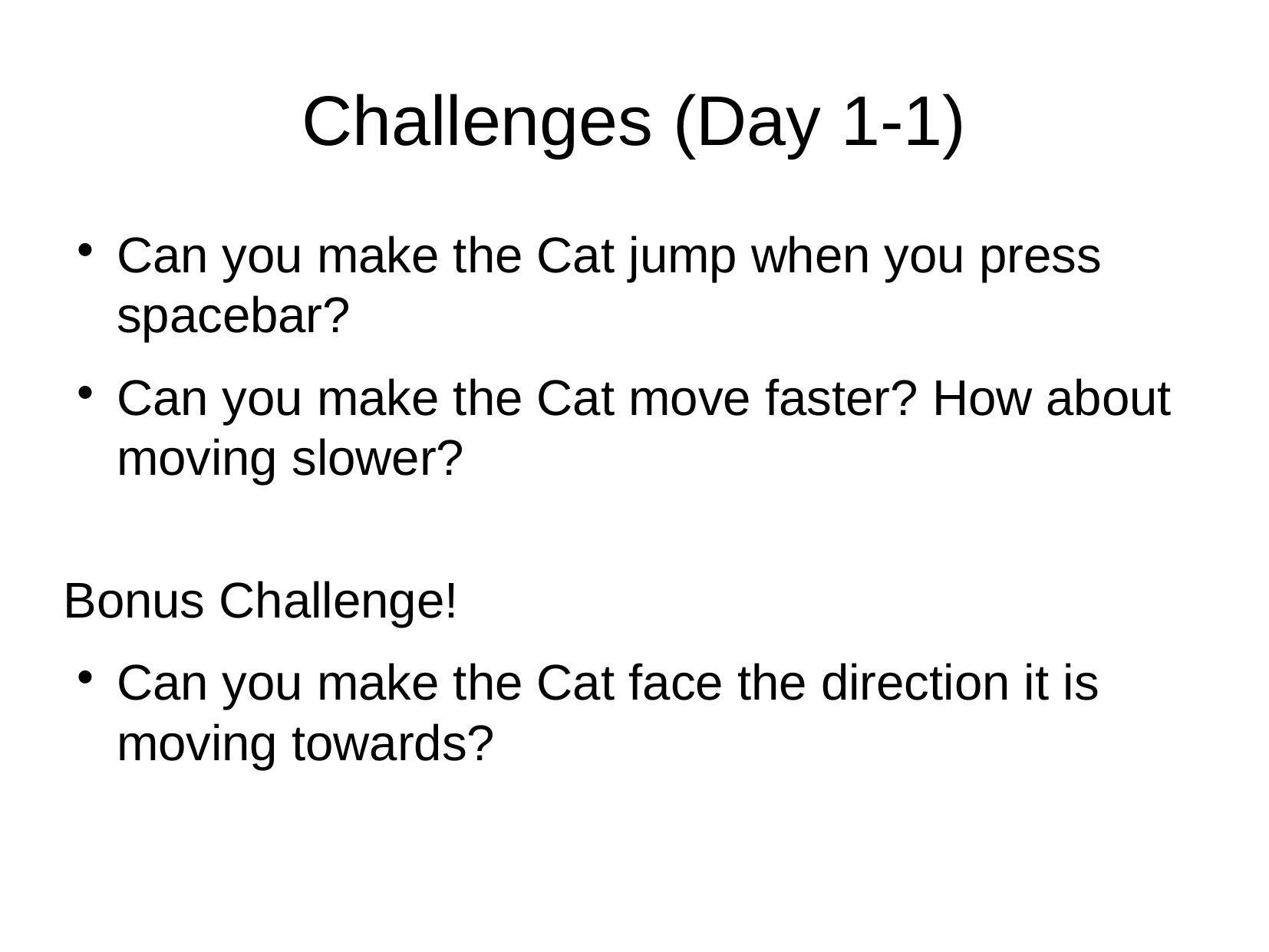

Challenges (Day 1-1)
Can you make the Cat jump when you press spacebar?
Can you make the Cat move faster? How about moving slower?

Bonus Challenge!
Can you make the Cat face the direction it is moving towards?